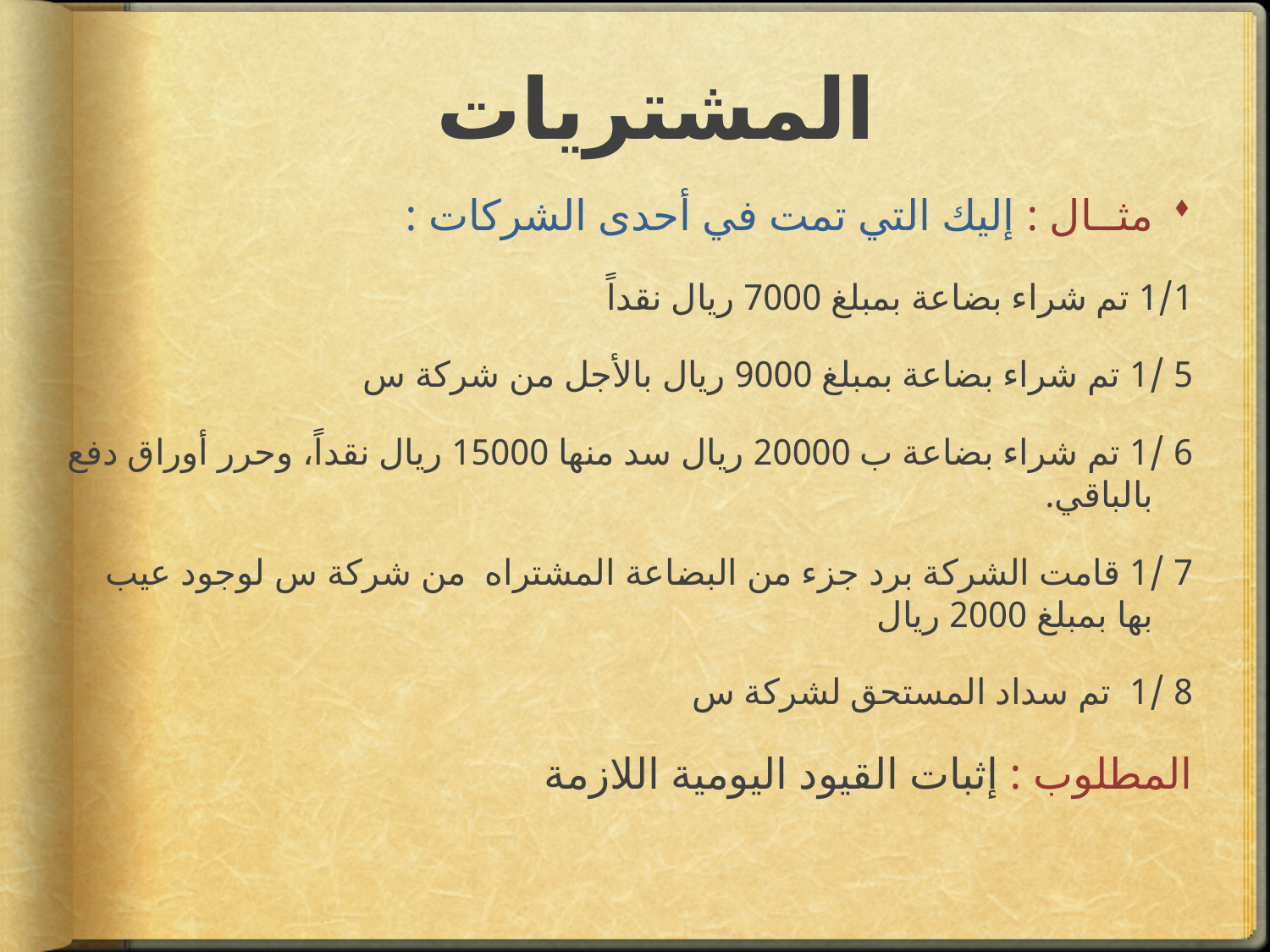

# المشتريات
مثــال : إليك التي تمت في أحدى الشركات :
1/1 تم شراء بضاعة بمبلغ 7000 ريال نقداً
5 /1 تم شراء بضاعة بمبلغ 9000 ريال بالأجل من شركة س
6 /1 تم شراء بضاعة ب 20000 ريال سد منها 15000 ريال نقداً، وحرر أوراق دفع بالباقي.
7 /1 قامت الشركة برد جزء من البضاعة المشتراه  من شركة س لوجود عيب بها بمبلغ 2000 ريال
8 /1  تم سداد المستحق لشركة س
المطلوب : إثبات القيود اليومية اللازمة